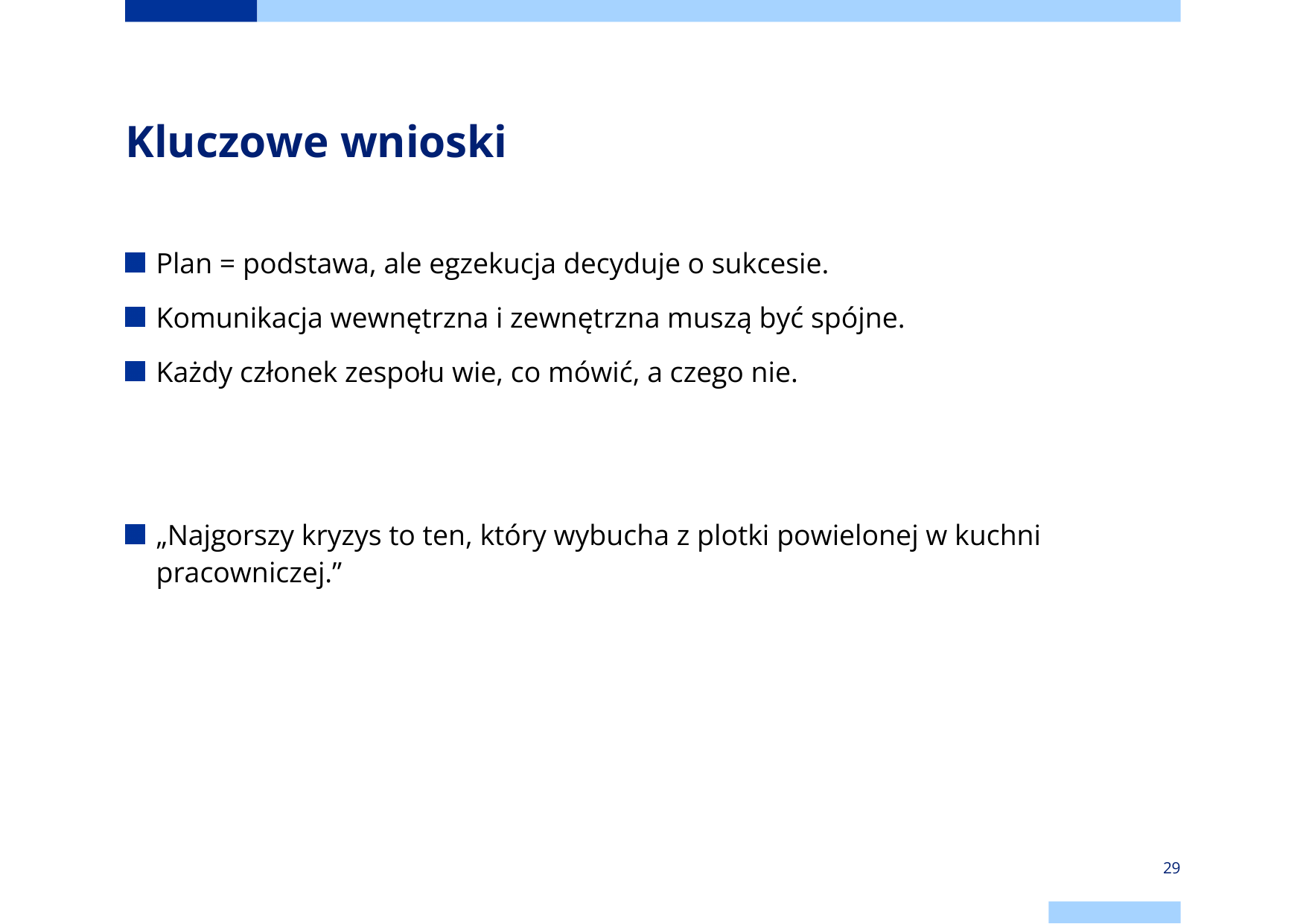

# Kluczowe wnioski
Plan = podstawa, ale egzekucja decyduje o sukcesie.
Komunikacja wewnętrzna i zewnętrzna muszą być spójne.
Każdy członek zespołu wie, co mówić, a czego nie.

„Najgorszy kryzys to ten, który wybucha z plotki powielonej w kuchni pracowniczej.”

29